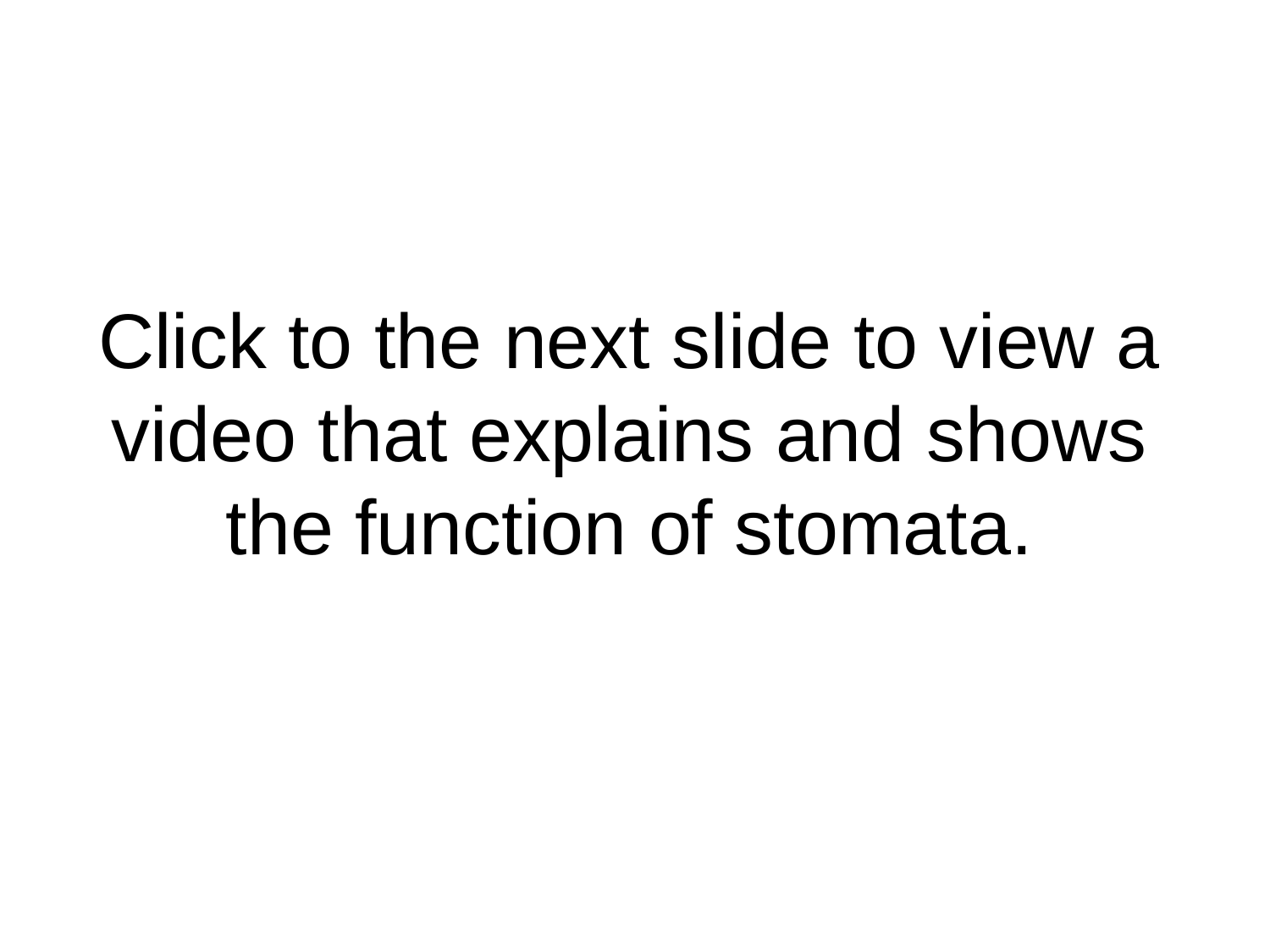

# Click to the next slide to view a video that explains and shows the function of stomata.